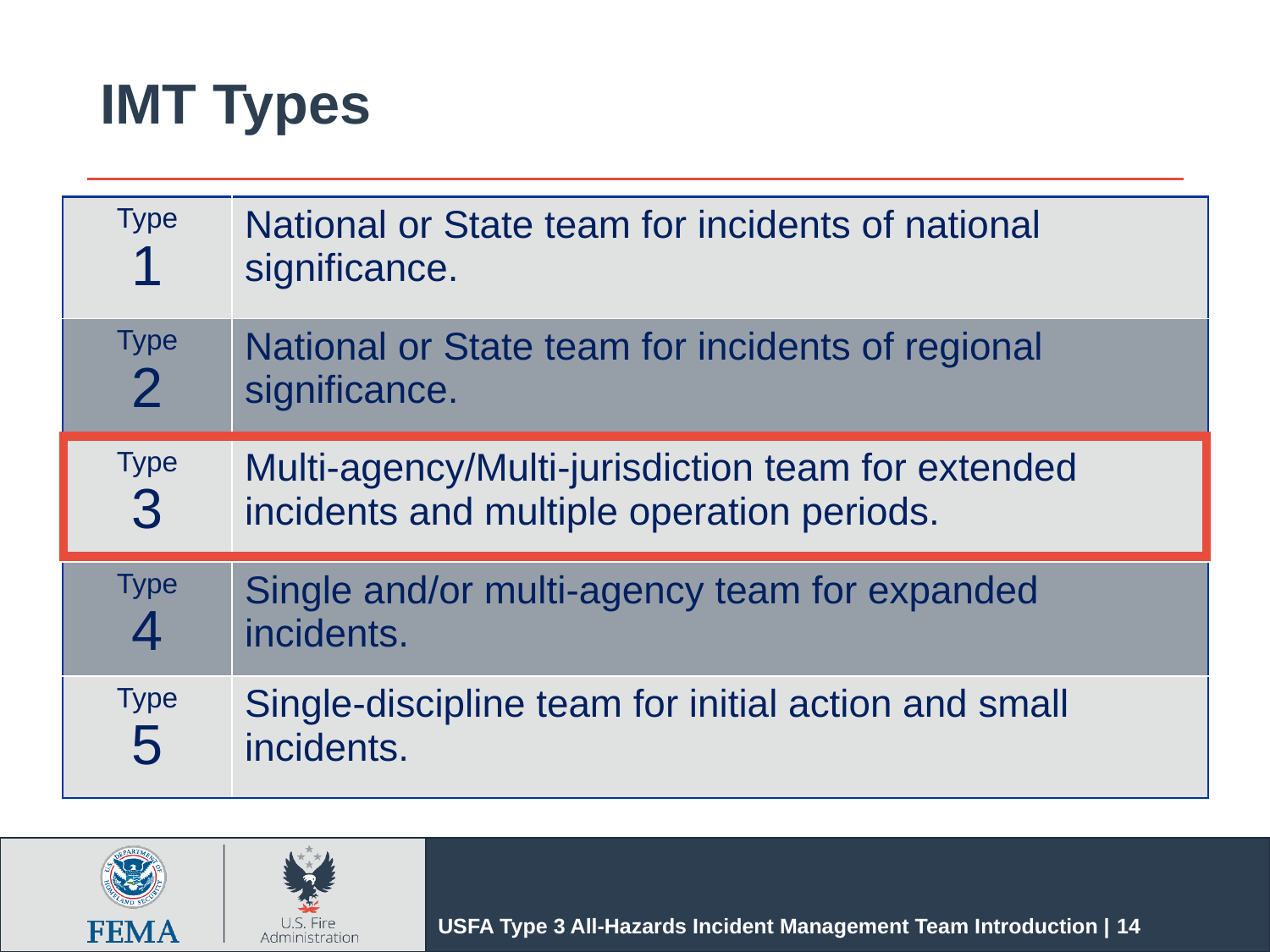

# IMT Types
| Type 1 | National or State team for incidents of national significance. |
| --- | --- |
| Type 2 | National or State team for incidents of regional significance. |
| Type 3 | Multi-agency/Multi-jurisdiction team for extended incidents and multiple operation periods. |
| Type 4 | Single and/or multi-agency team for expanded incidents. |
| Type 5 | Single-discipline team for initial action and small incidents. |

USFA Type 3 All-Hazards Incident Management Team Introduction | 14